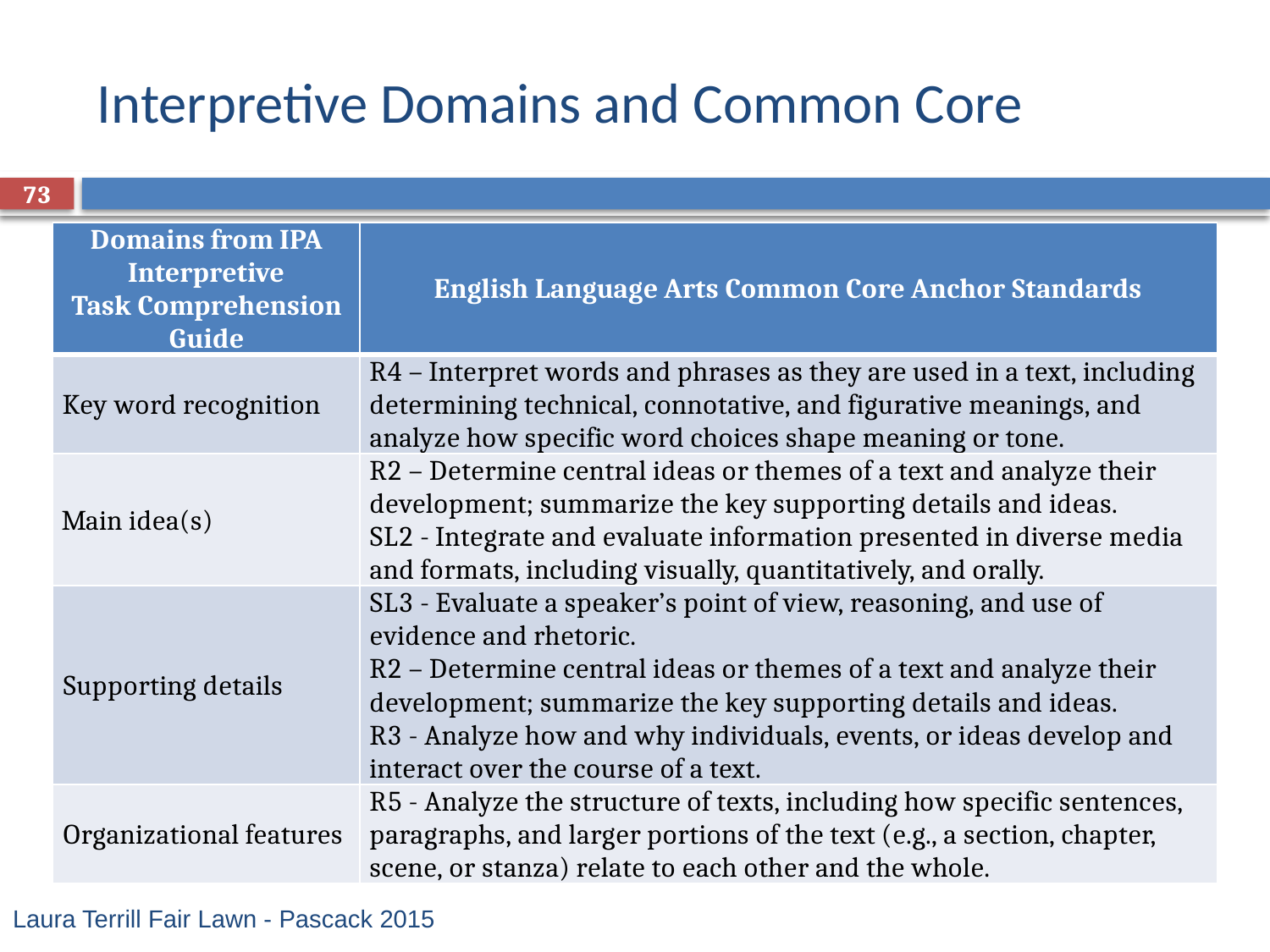

# Interpretive Domains and Common Core
73
| Domains from IPA Interpretive Task Comprehension Guide | English Language Arts Common Core Anchor Standards |
| --- | --- |
| Key word recognition | R4 – Interpret words and phrases as they are used in a text, including determining technical, connotative, and figurative meanings, and analyze how specific word choices shape meaning or tone. |
| Main idea(s) | R2 – Determine central ideas or themes of a text and analyze their development; summarize the key supporting details and ideas. SL2 - Integrate and evaluate information presented in diverse media and formats, including visually, quantitatively, and orally. |
| Supporting details | SL3 - Evaluate a speaker’s point of view, reasoning, and use of evidence and rhetoric. R2 – Determine central ideas or themes of a text and analyze their development; summarize the key supporting details and ideas. R3 - Analyze how and why individuals, events, or ideas develop and interact over the course of a text. |
| Organizational features | R5 - Analyze the structure of texts, including how specific sentences, paragraphs, and larger portions of the text (e.g., a section, chapter, scene, or stanza) relate to each other and the whole. |
Laura Terrill Fair Lawn - Pascack 2015